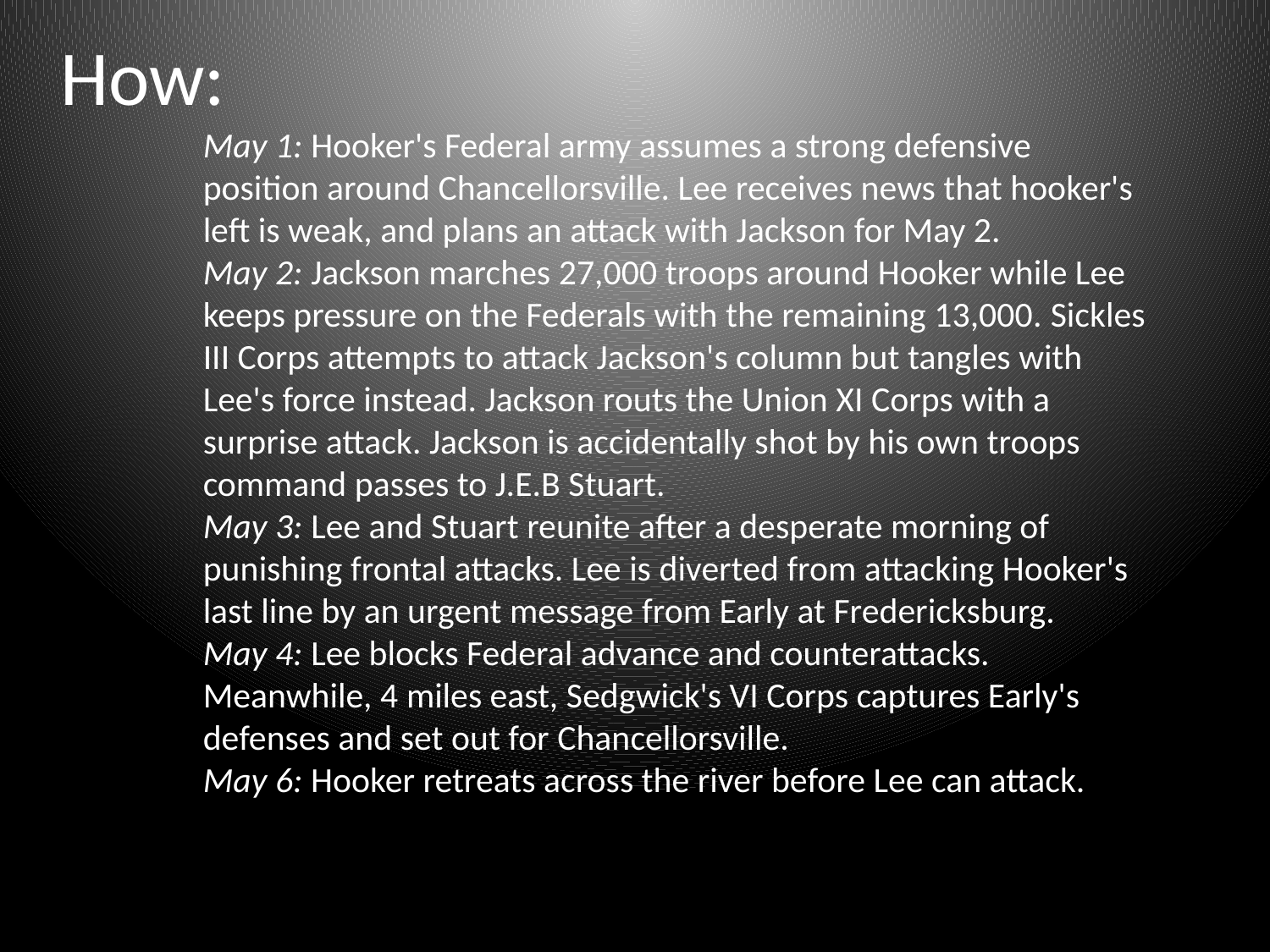

# How:
May 1: Hooker's Federal army assumes a strong defensive position around Chancellorsville. Lee receives news that hooker's left is weak, and plans an attack with Jackson for May 2.
May 2: Jackson marches 27,000 troops around Hooker while Lee keeps pressure on the Federals with the remaining 13,000. Sickles III Corps attempts to attack Jackson's column but tangles with Lee's force instead. Jackson routs the Union XI Corps with a surprise attack. Jackson is accidentally shot by his own troops command passes to J.E.B Stuart.
May 3: Lee and Stuart reunite after a desperate morning of punishing frontal attacks. Lee is diverted from attacking Hooker's last line by an urgent message from Early at Fredericksburg.
May 4: Lee blocks Federal advance and counterattacks. Meanwhile, 4 miles east, Sedgwick's VI Corps captures Early's defenses and set out for Chancellorsville.
May 6: Hooker retreats across the river before Lee can attack.